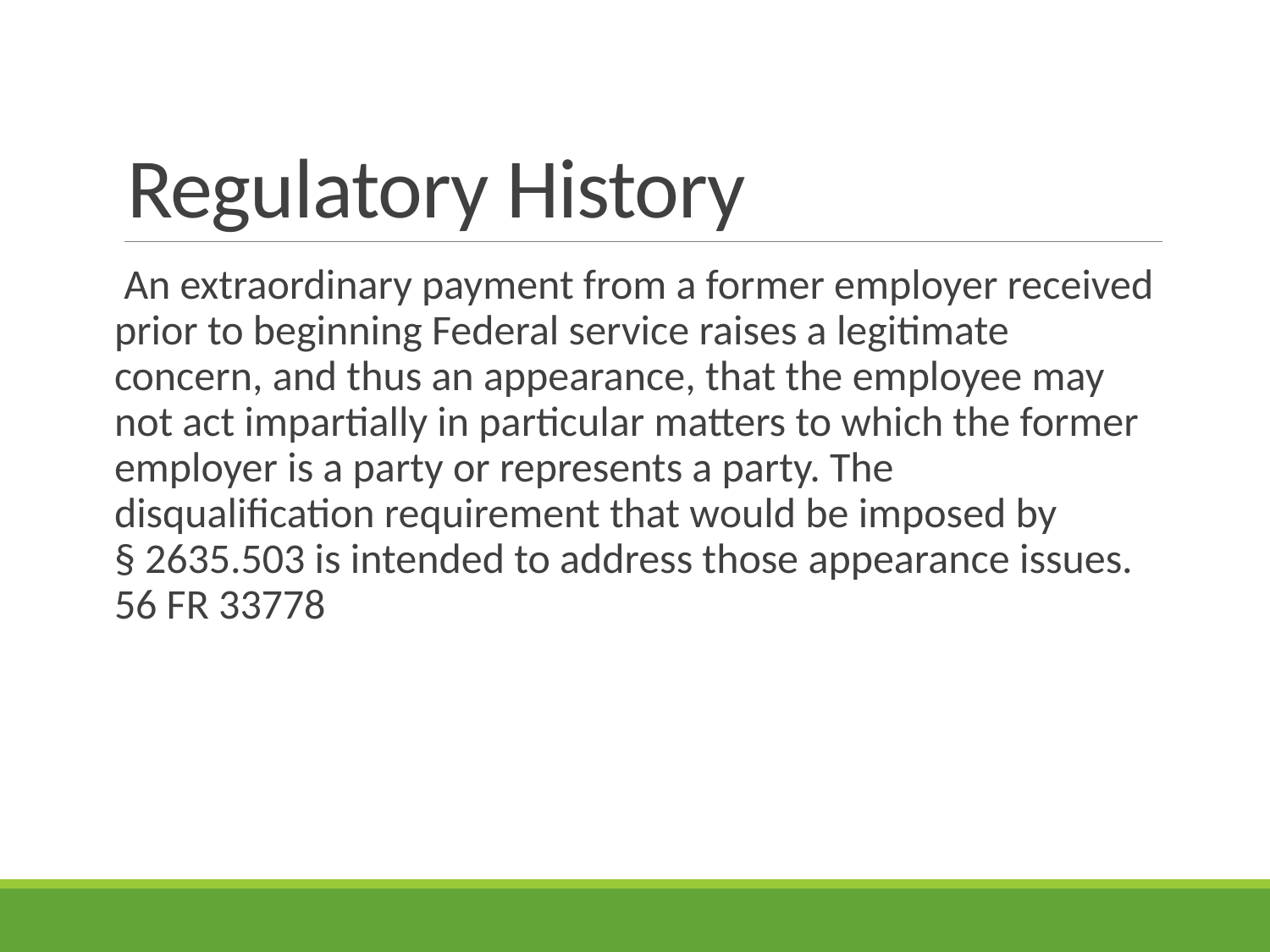

# Regulatory History
An extraordinary payment from a former employer received prior to beginning Federal service raises a legitimate concern, and thus an appearance, that the employee may not act impartially in particular matters to which the former employer is a party or represents a party. The disqualification requirement that would be imposed by         § 2635.503 is intended to address those appearance issues.  56 FR 33778